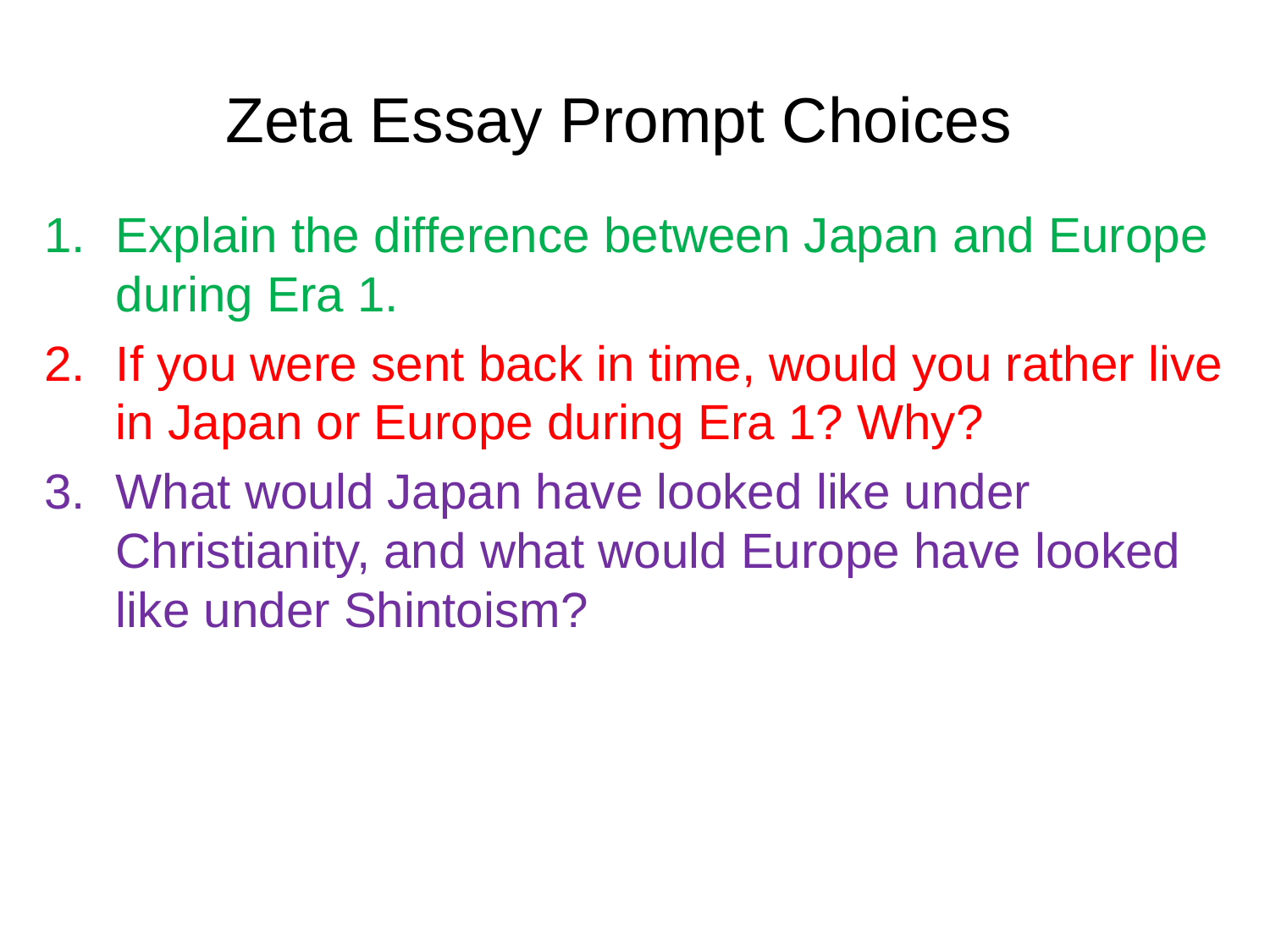

# Zeta Essay Prompt Choices
Explain the difference between Japan and Europe during Era 1.
If you were sent back in time, would you rather live in Japan or Europe during Era 1? Why?
What would Japan have looked like under Christianity, and what would Europe have looked like under Shintoism?